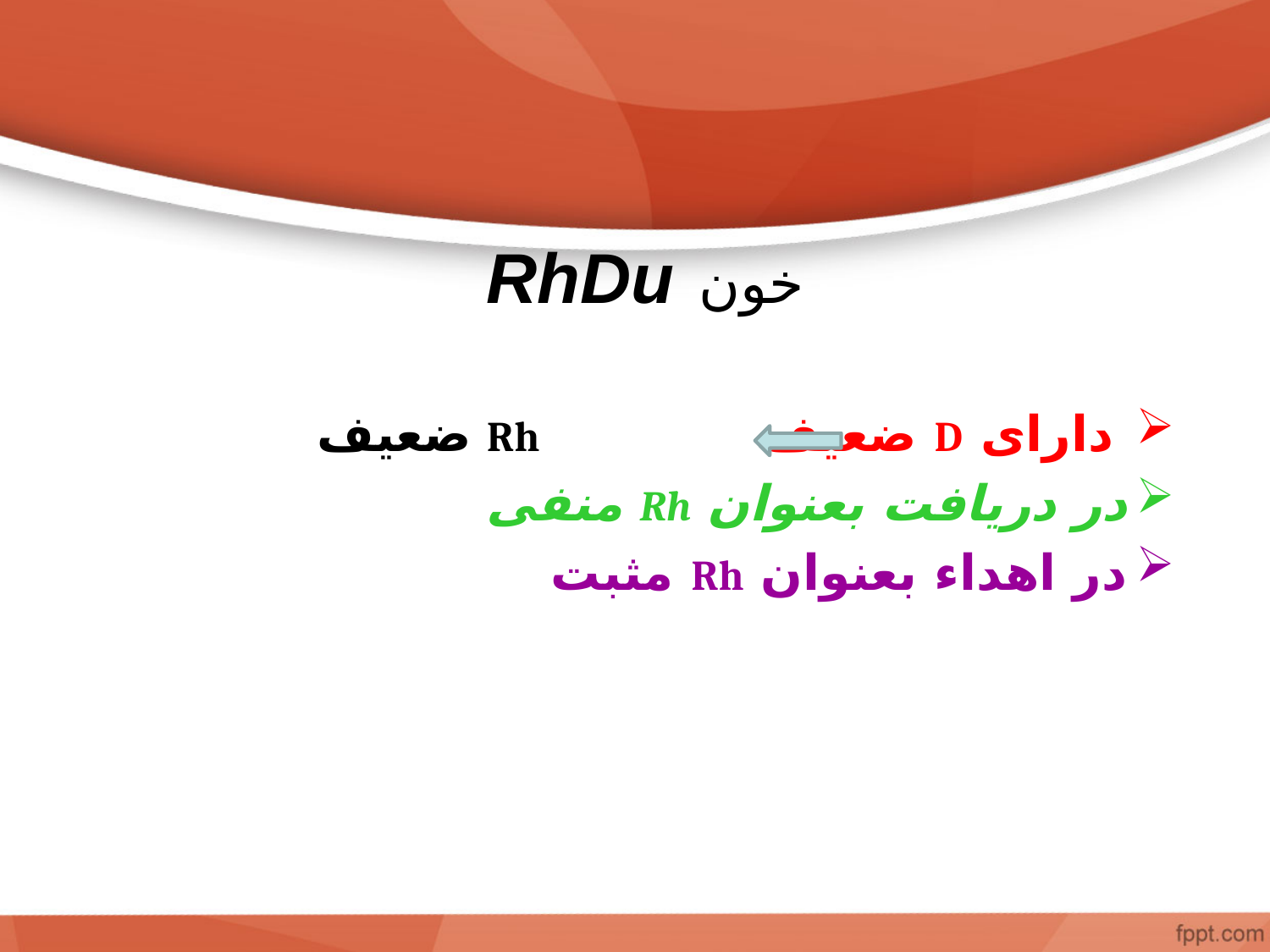

# خون RhDu
 دارای D ضعیف             Rh ضعیف
در دریافت بعنوان Rh منفی
در اهداء بعنوان Rh مثبت